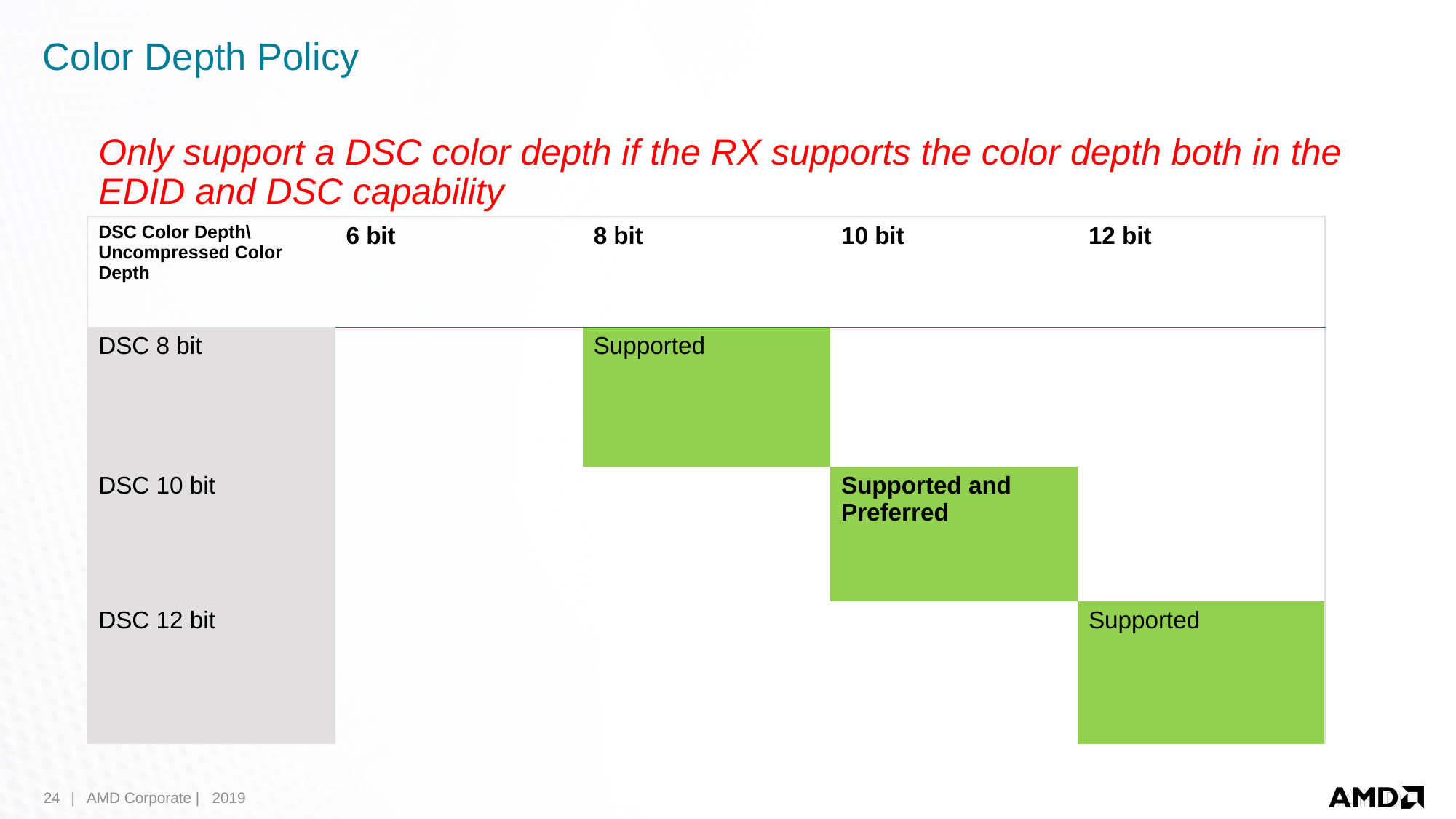

# Color Depth Policy
Only support a DSC color depth if the RX supports the color depth both in the EDID and DSC capability
| DSC Color Depth\ Uncompressed Color Depth | 6 bit | 8 bit | 10 bit | 12 bit |
| --- | --- | --- | --- | --- |
| DSC 8 bit |  | Supported |  |  |
| DSC 10 bit |  |  | Supported and Preferred |  |
| DSC 12 bit |  |  |  | Supported |
24
|   AMD Corporate |   2019